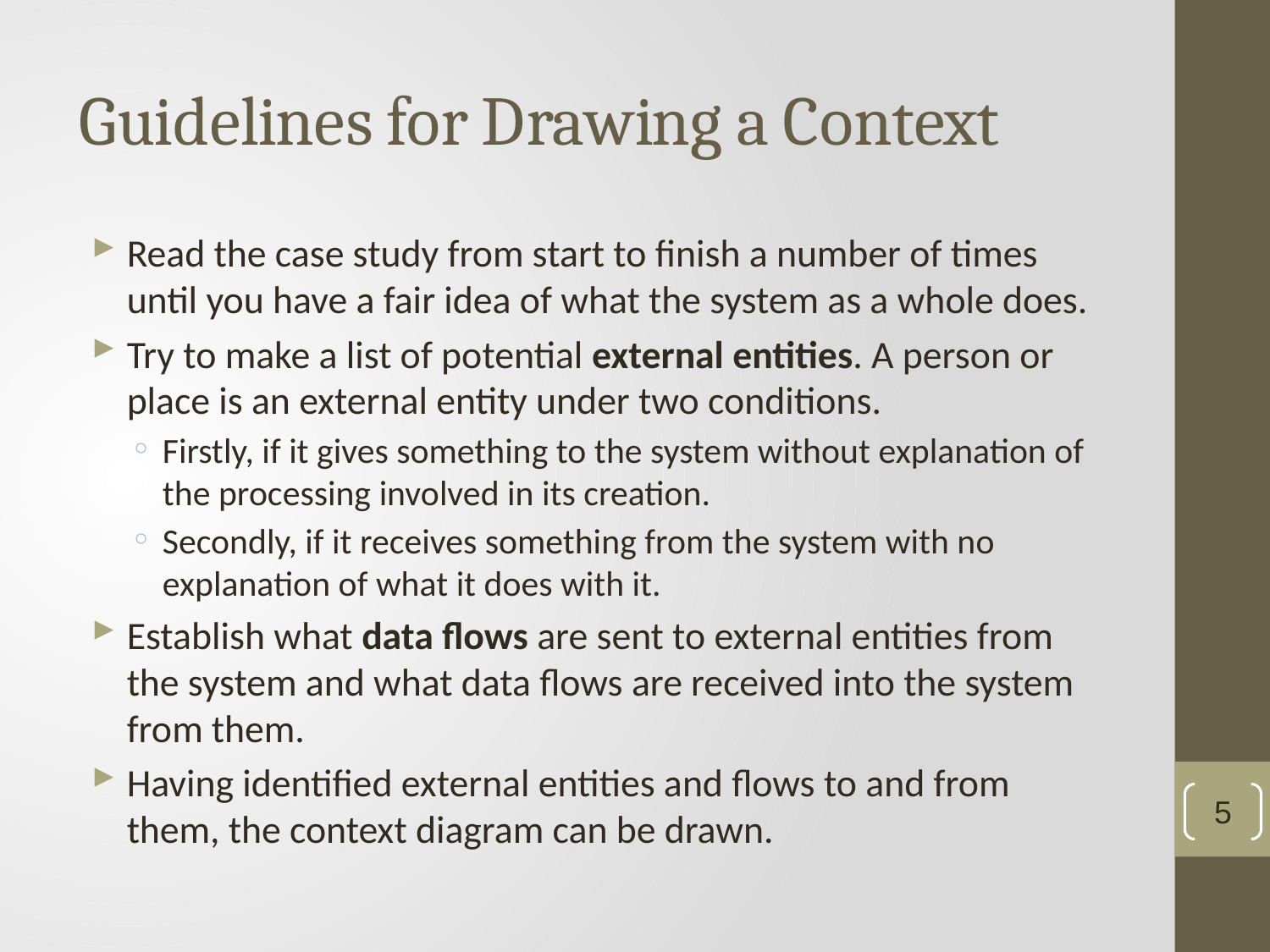

# Guidelines for Drawing a Context
Read the case study from start to finish a number of times until you have a fair idea of what the system as a whole does.
Try to make a list of potential external entities. A person or place is an external entity under two conditions.
Firstly, if it gives something to the system without explanation of the processing involved in its creation.
Secondly, if it receives something from the system with no explanation of what it does with it.
Establish what data flows are sent to external entities from the system and what data flows are received into the system from them.
Having identified external entities and flows to and from them, the context diagram can be drawn.

5